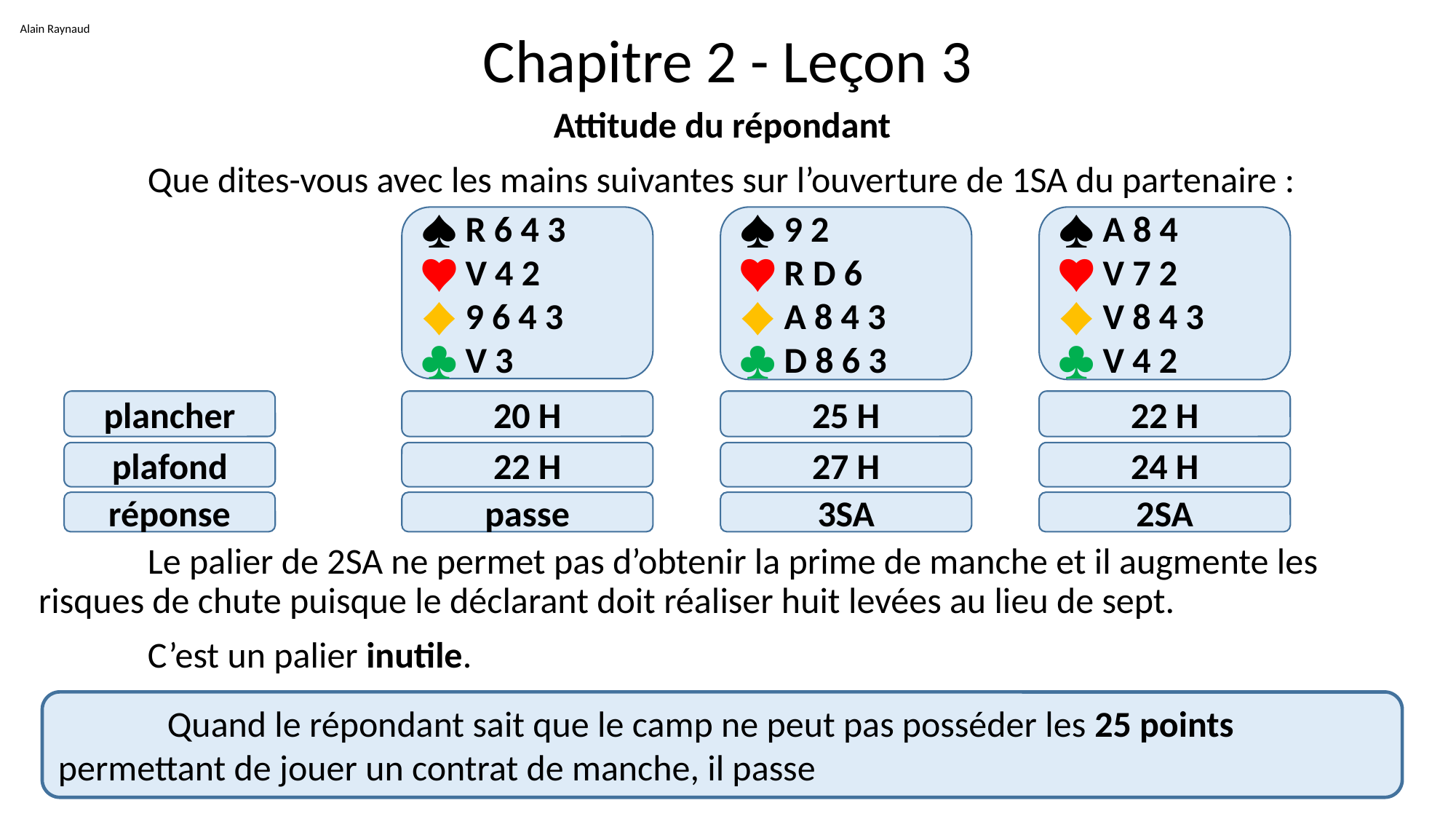

Alain Raynaud
# Chapitre 2 - Leçon 3
Attitude du répondant
	Que dites-vous avec les mains suivantes sur l’ouverture de 1SA du partenaire :

	Le palier de 2SA ne permet pas d’obtenir la prime de manche et il augmente les risques de chute puisque le déclarant doit réaliser huit levées au lieu de sept.
	C’est un palier inutile.
♠ R 6 4 3
♥ V 4 2
♦ 9 6 4 3
♣ V 3
♠ 9 2
♥ R D 6
♦ A 8 4 3
♣ D 8 6 3
♠ A 8 4
♥ V 7 2
♦ V 8 4 3
♣ V 4 2
20 H
25 H
22 H
plancher
plafond
22 H
27 H
24 H
passe
3SA
2SA
réponse
	Quand le répondant sait que le camp ne peut pas posséder les 25 points permettant de jouer un contrat de manche, il passe